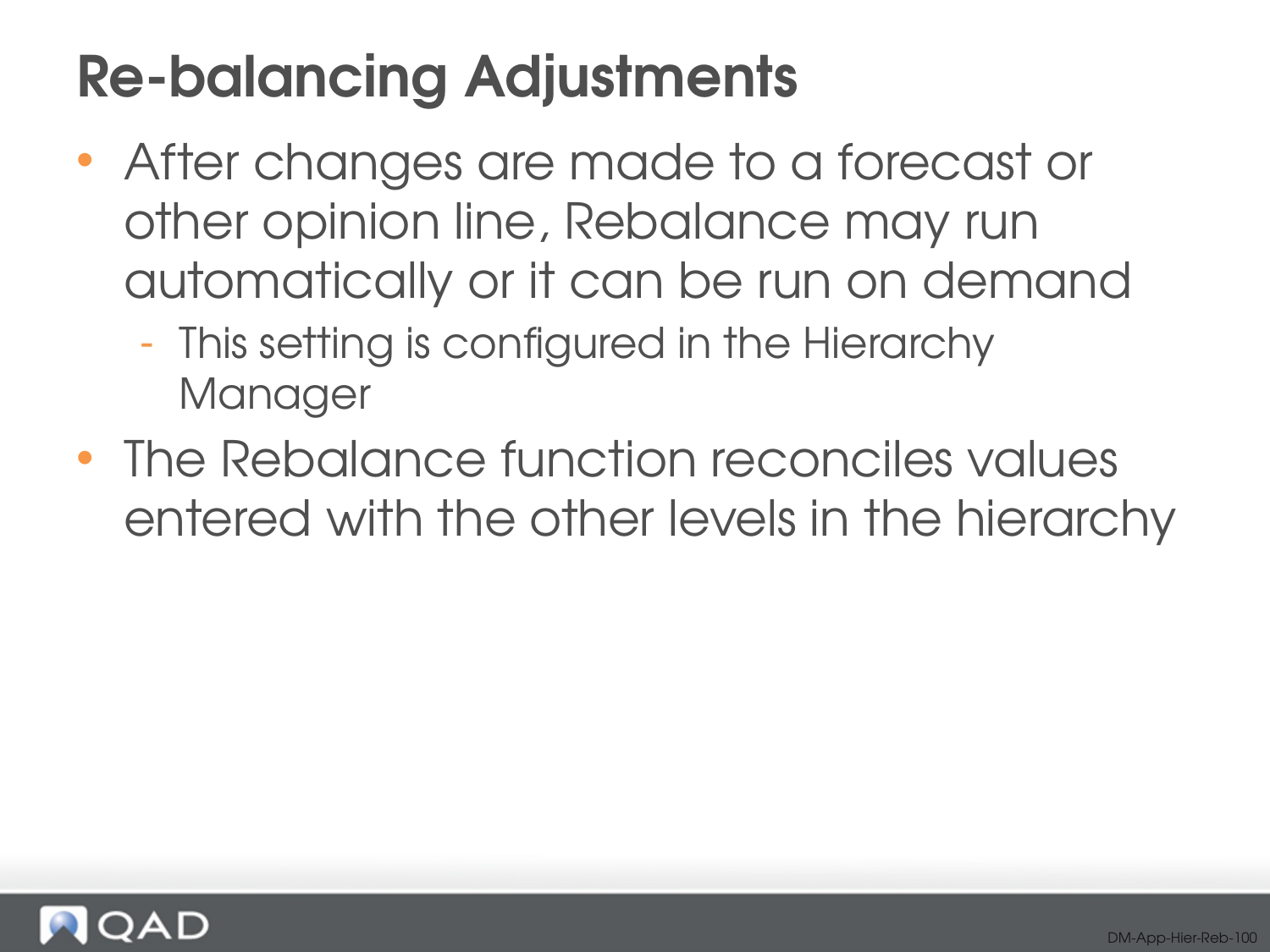

# Re-balancing Adjustments
After changes are made to a forecast or other opinion line, Rebalance may run automatically or it can be run on demand
This setting is configured in the Hierarchy Manager
The Rebalance function reconciles values entered with the other levels in the hierarchy

DM-App-Hier-Reb-100